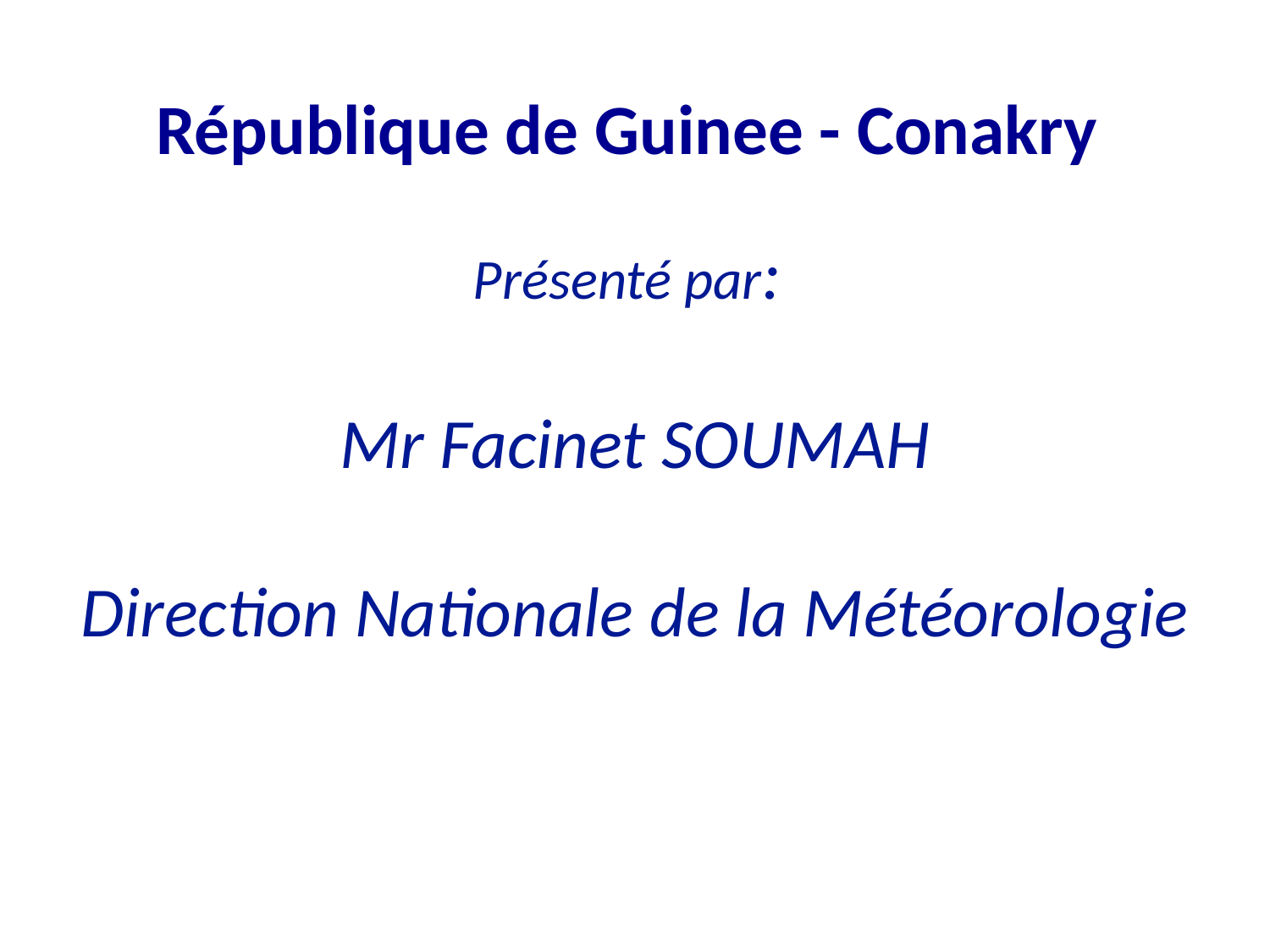

# République de Guinee - Conakry
Présenté par:

Mr Facinet SOUMAH

Direction Nationale de la Météorologie